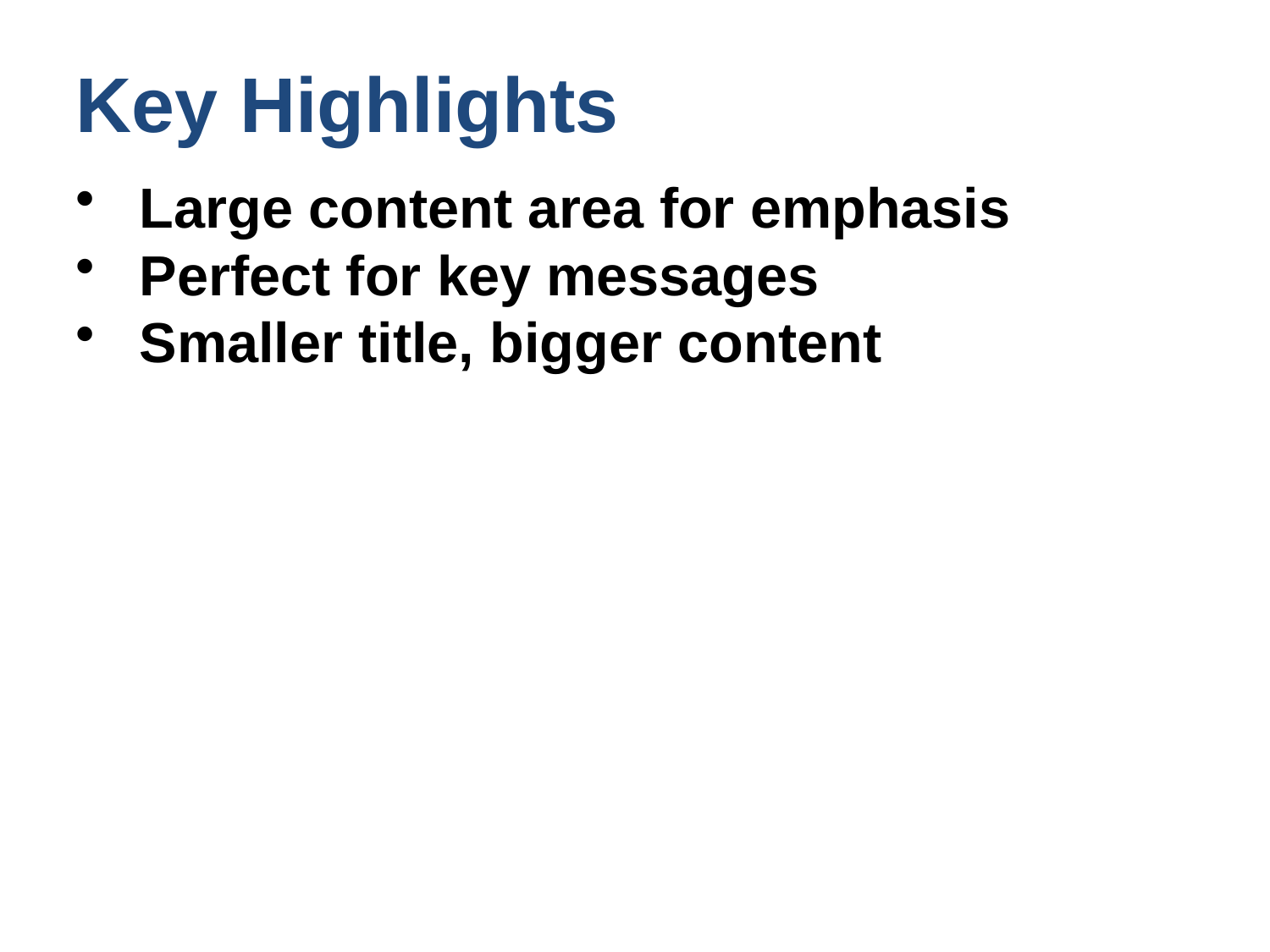

Key Highlights
Large content area for emphasis
Perfect for key messages
Smaller title, bigger content